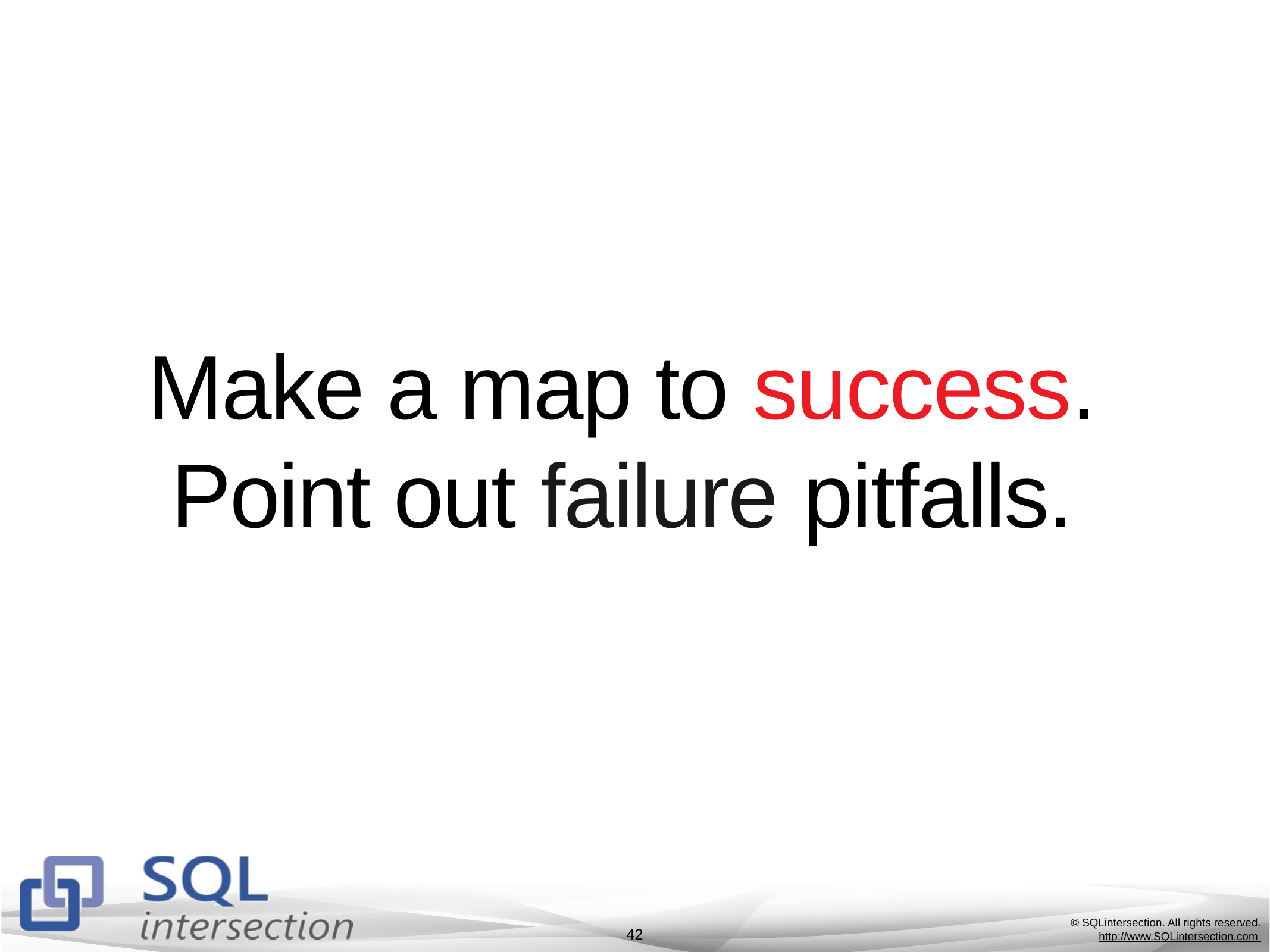

# Make a map to success. Point out failure pitfalls.